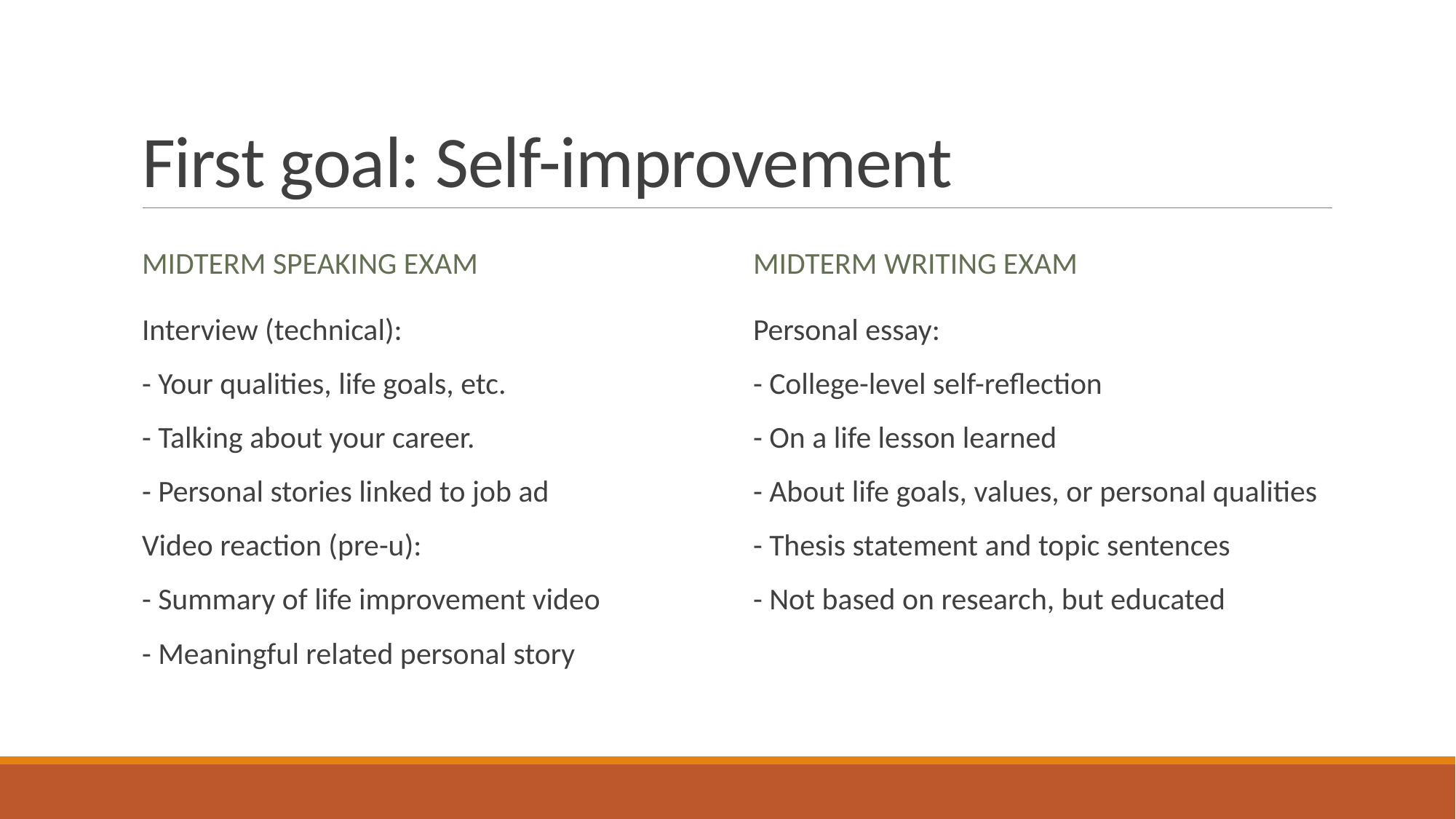

# First goal: Self-improvement
Midterm Speaking exam
Midterm Writing exam
Interview (technical):
- Your qualities, life goals, etc.
- Talking about your career.
- Personal stories linked to job ad
Video reaction (pre-u):
- Summary of life improvement video
- Meaningful related personal story
Personal essay:
- College-level self-reflection
- On a life lesson learned
- About life goals, values, or personal qualities
- Thesis statement and topic sentences
- Not based on research, but educated